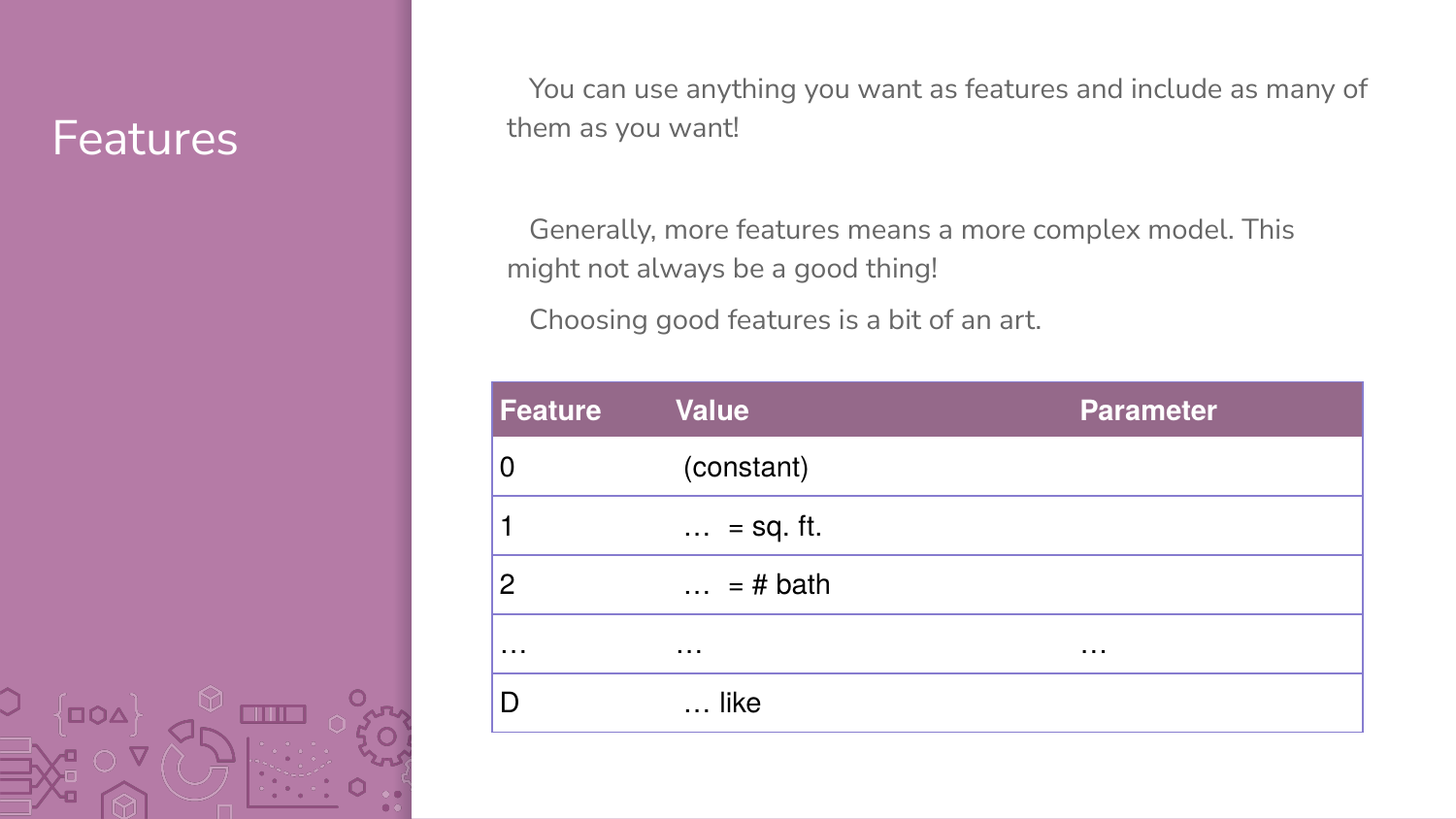

You can use anything you want as features and include as many of them as you want!

Generally, more features means a more complex model. This might not always be a good thing!
Choosing good features is a bit of an art.
# Features
| Feature | Value | Parameter |
| --- | --- | --- |
| 0 | (constant) |  |
| 1 | … = sq. ft. |  |
| 2 | … = # bath |  |
| … | … | … |
| D | … like |  |
48